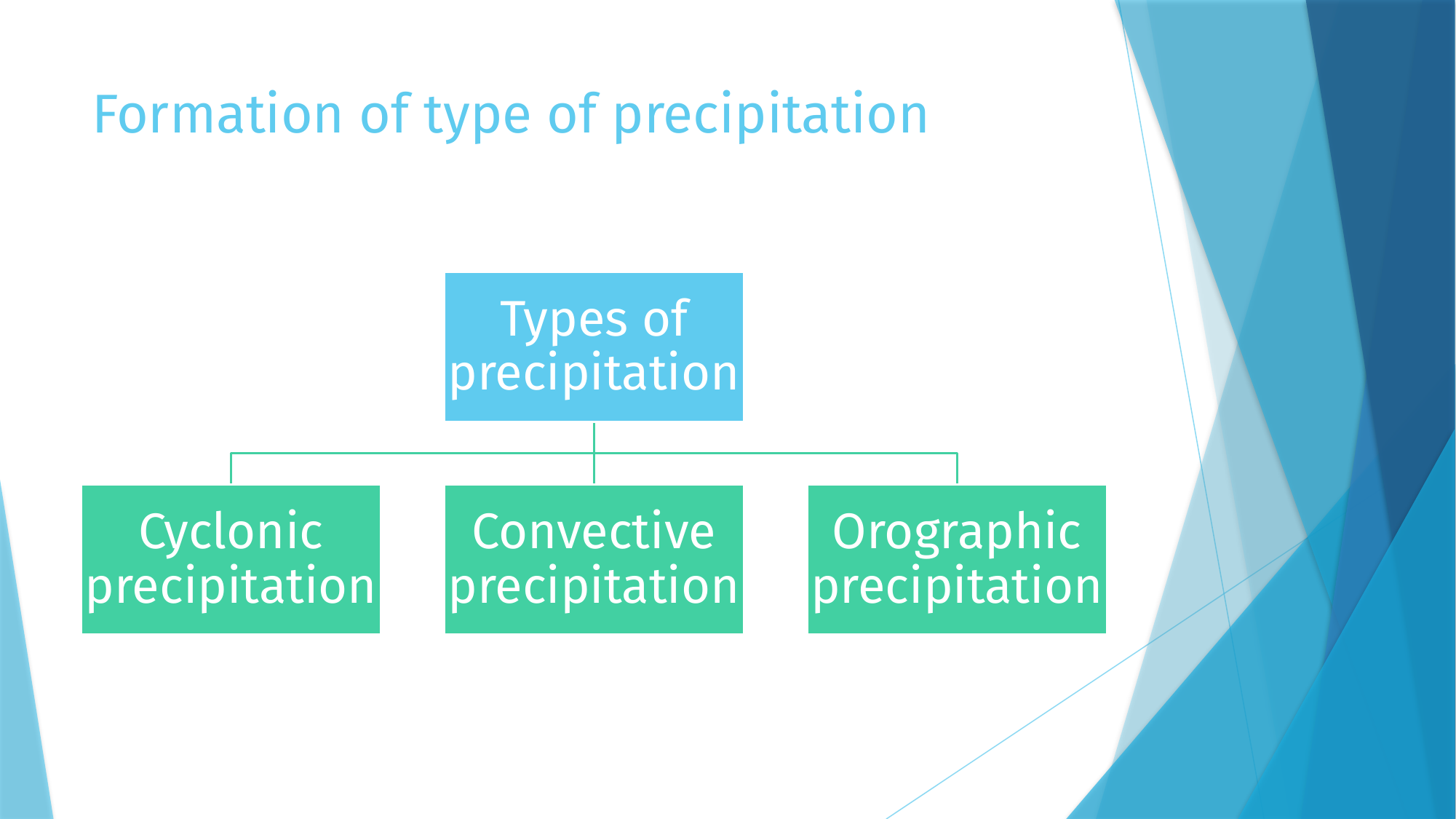

# Formation of type of precipitation
Types of precipitation
Cyclonic precipitation
Convective precipitation
Orographic precipitation